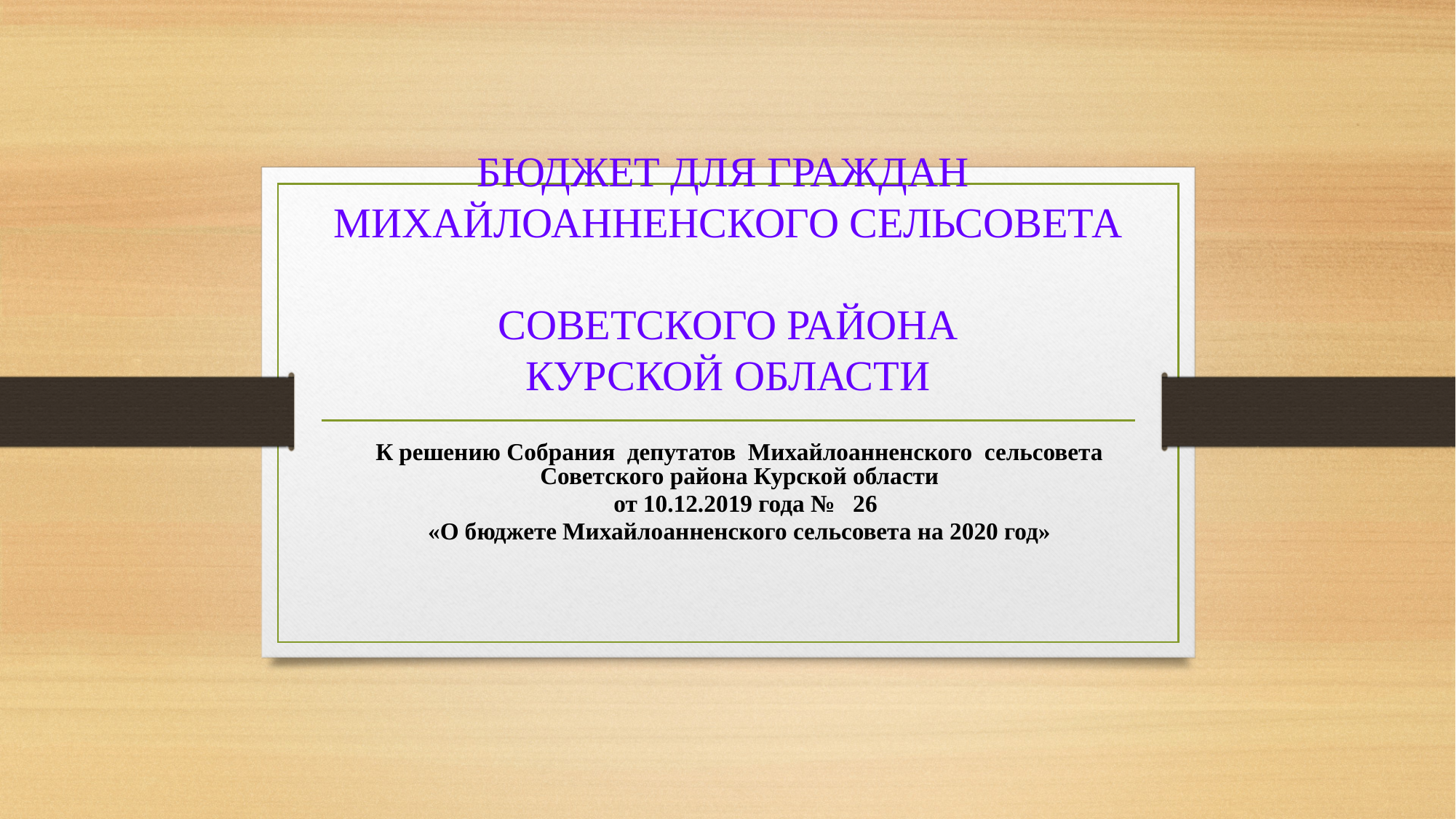

# БЮДЖЕТ ДЛЯ ГРАЖДАН МИХАЙЛОАННЕНСКОГО СЕЛЬСОВЕТА СОВЕТСКОГО РАЙОНА КУРСКОЙ ОБЛАСТИ
К решению Собрания  депутатов  Михайлоанненского  сельсовета Советского района Курской области
  от 10.12.2019 года №   26
«О бюджете Михайлоанненского сельсовета на 2020 год»